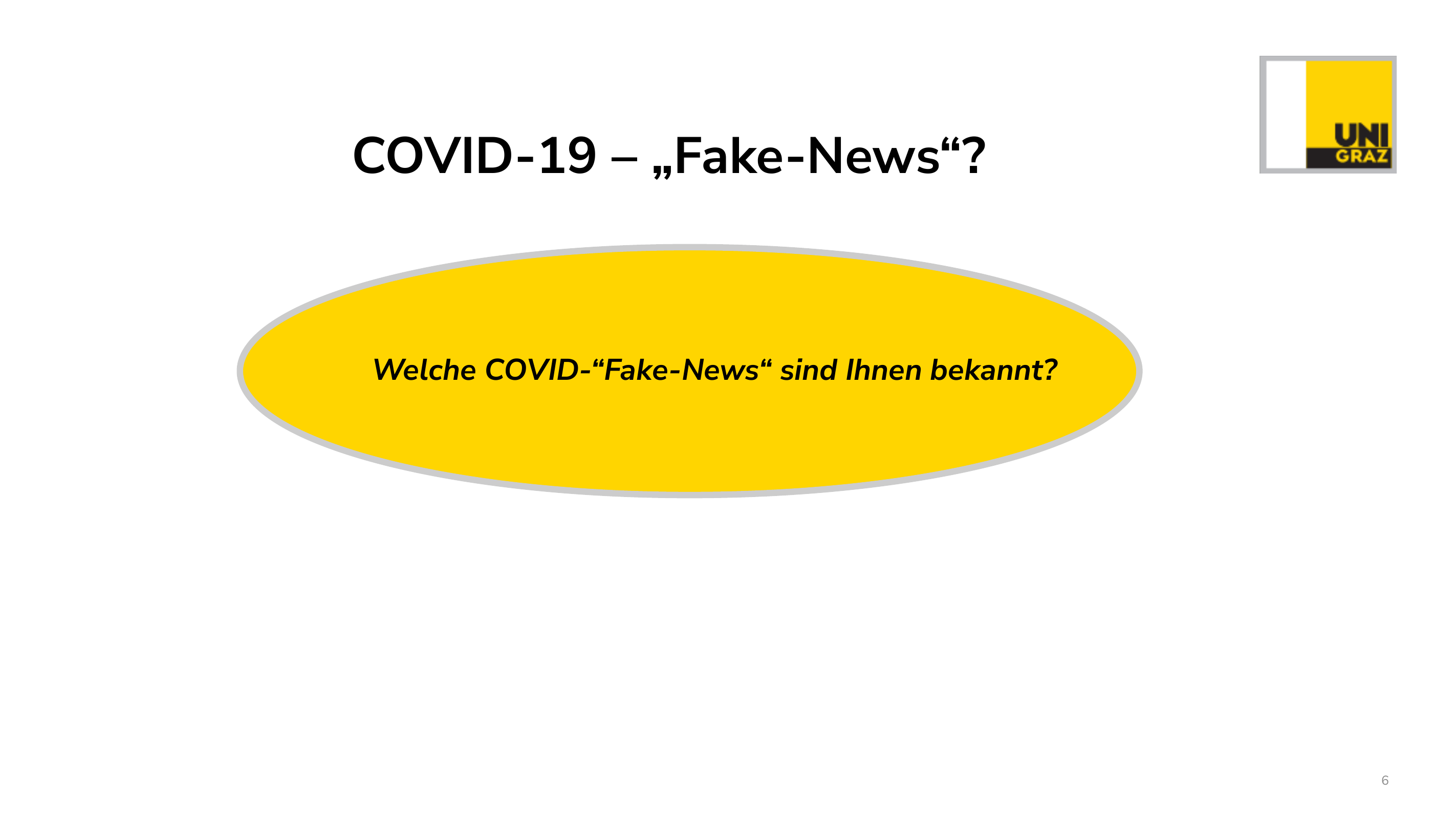

COVID-19 – „Fake-News“?

	Welche COVID-“Fake-News“ sind Ihnen bekannt?

6